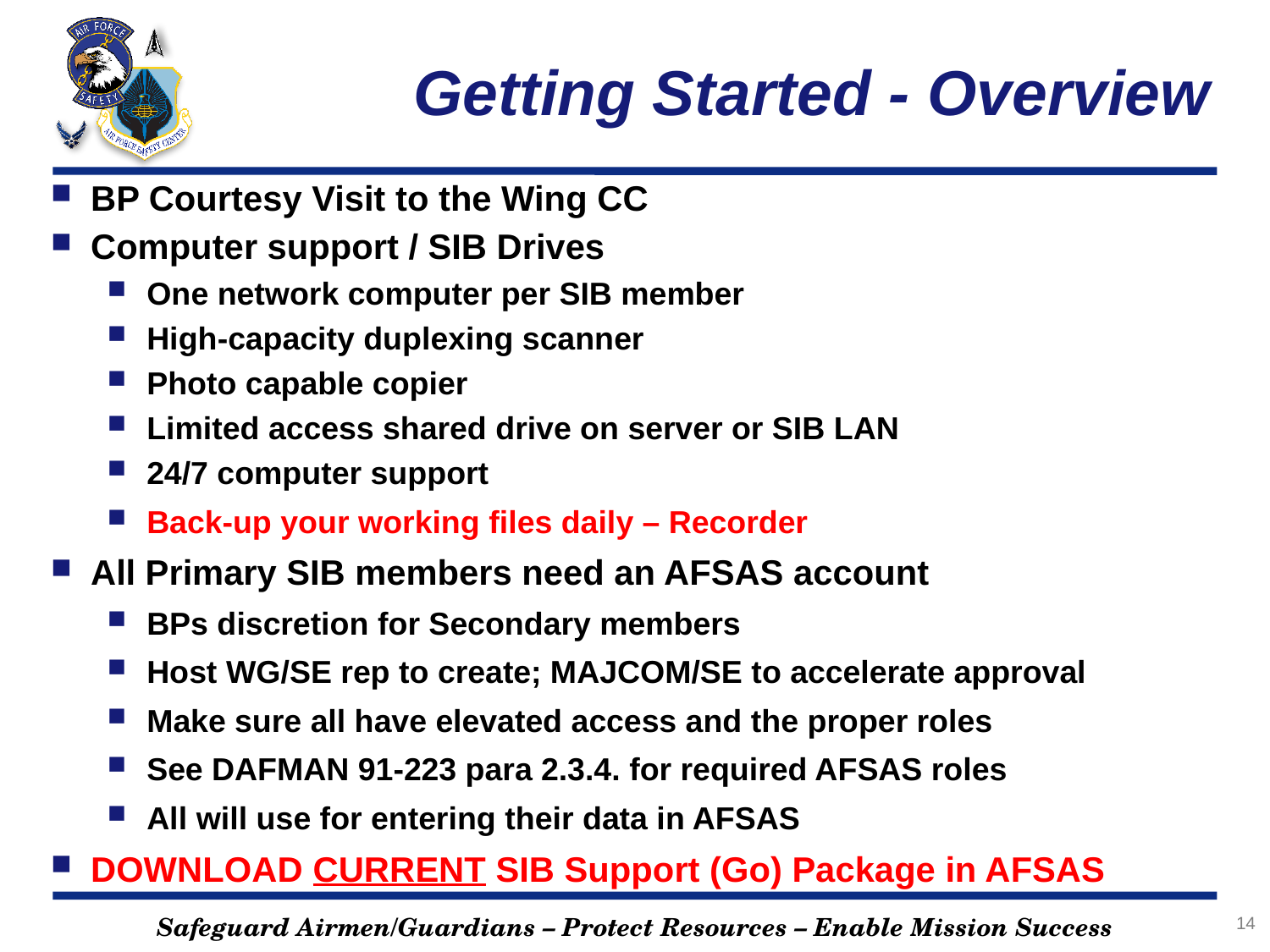

# Getting Started - Overview
BP Courtesy Visit to the Wing CC
Computer support / SIB Drives
One network computer per SIB member
High-capacity duplexing scanner
Photo capable copier
Limited access shared drive on server or SIB LAN
24/7 computer support
Back-up your working files daily – Recorder
All Primary SIB members need an AFSAS account
BPs discretion for Secondary members
Host WG/SE rep to create; MAJCOM/SE to accelerate approval
Make sure all have elevated access and the proper roles
See DAFMAN 91-223 para 2.3.4. for required AFSAS roles
All will use for entering their data in AFSAS
DOWNLOAD CURRENT SIB Support (Go) Package in AFSAS

14